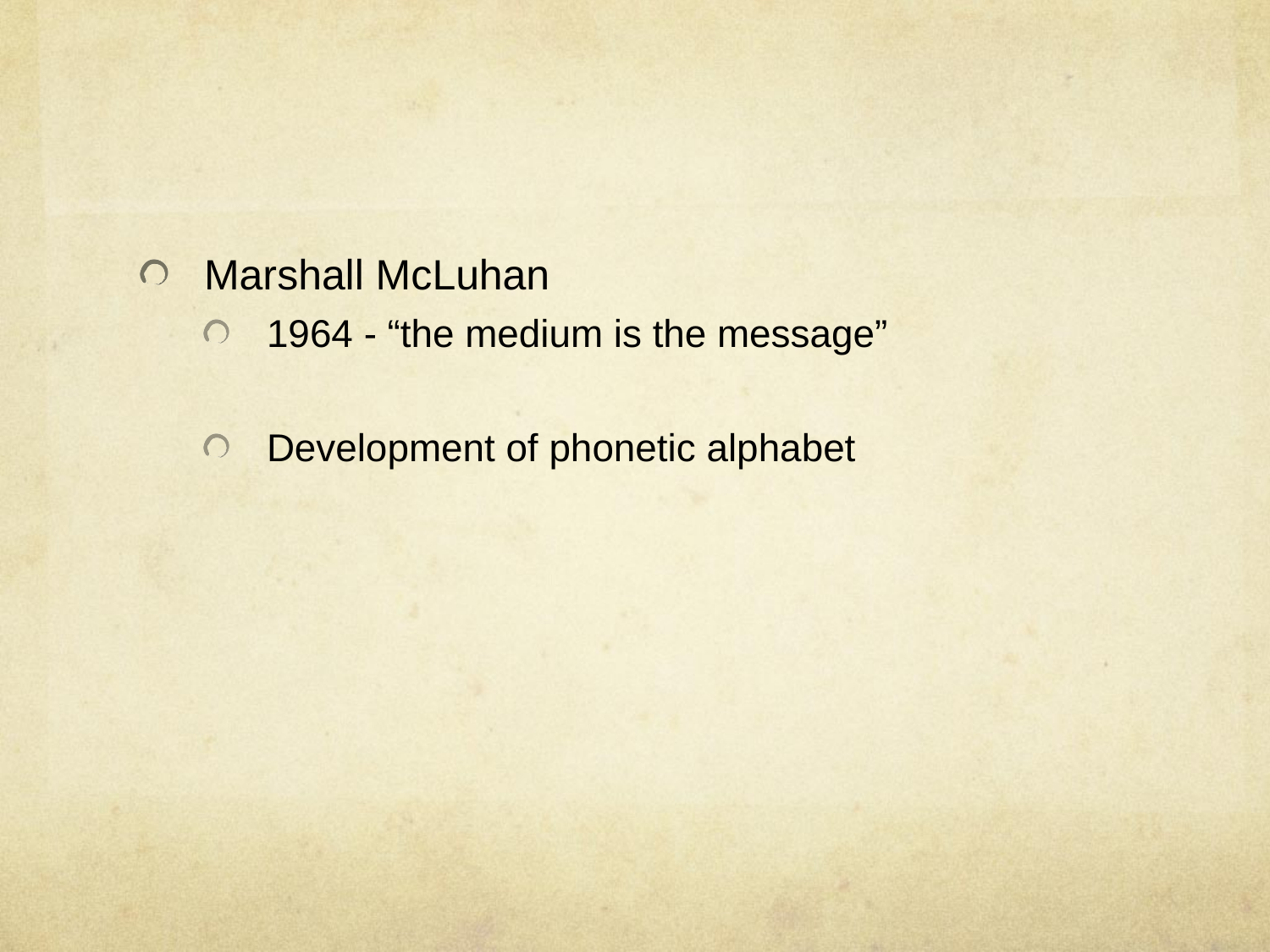

Marshall McLuhan
1964 - “the medium is the message”

Development of phonetic alphabet